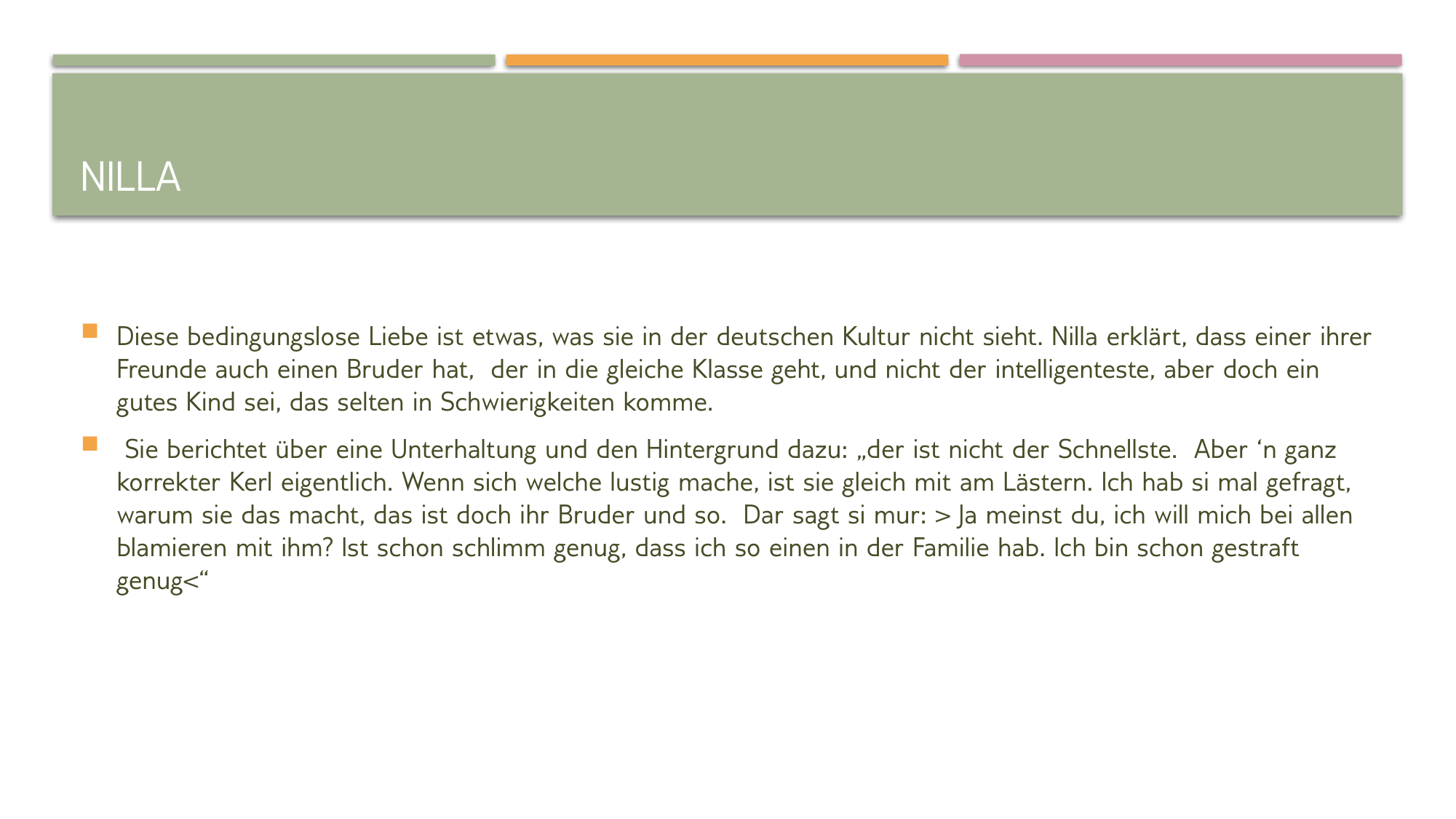

# Nilla
Diese bedingungslose Liebe ist etwas, was sie in der deutschen Kultur nicht sieht. Nilla erklärt, dass einer ihrer Freunde auch einen Bruder hat,  der in die gleiche Klasse geht, und nicht der intelligenteste, aber doch ein gutes Kind sei, das selten in Schwierigkeiten komme.
 Sie berichtet über eine Unterhaltung und den Hintergrund dazu: „der ist nicht der Schnellste.  Aber ‘n ganz korrekter Kerl eigentlich. Wenn sich welche lustig mache, ist sie gleich mit am Lästern. Ich hab si mal gefragt, warum sie das macht, das ist doch ihr Bruder und so.  Dar sagt si mur: > Ja meinst du, ich will mich bei allen blamieren mit ihm? Ist schon schlimm genug, dass ich so einen in der Familie hab. Ich bin schon gestraft genug<“